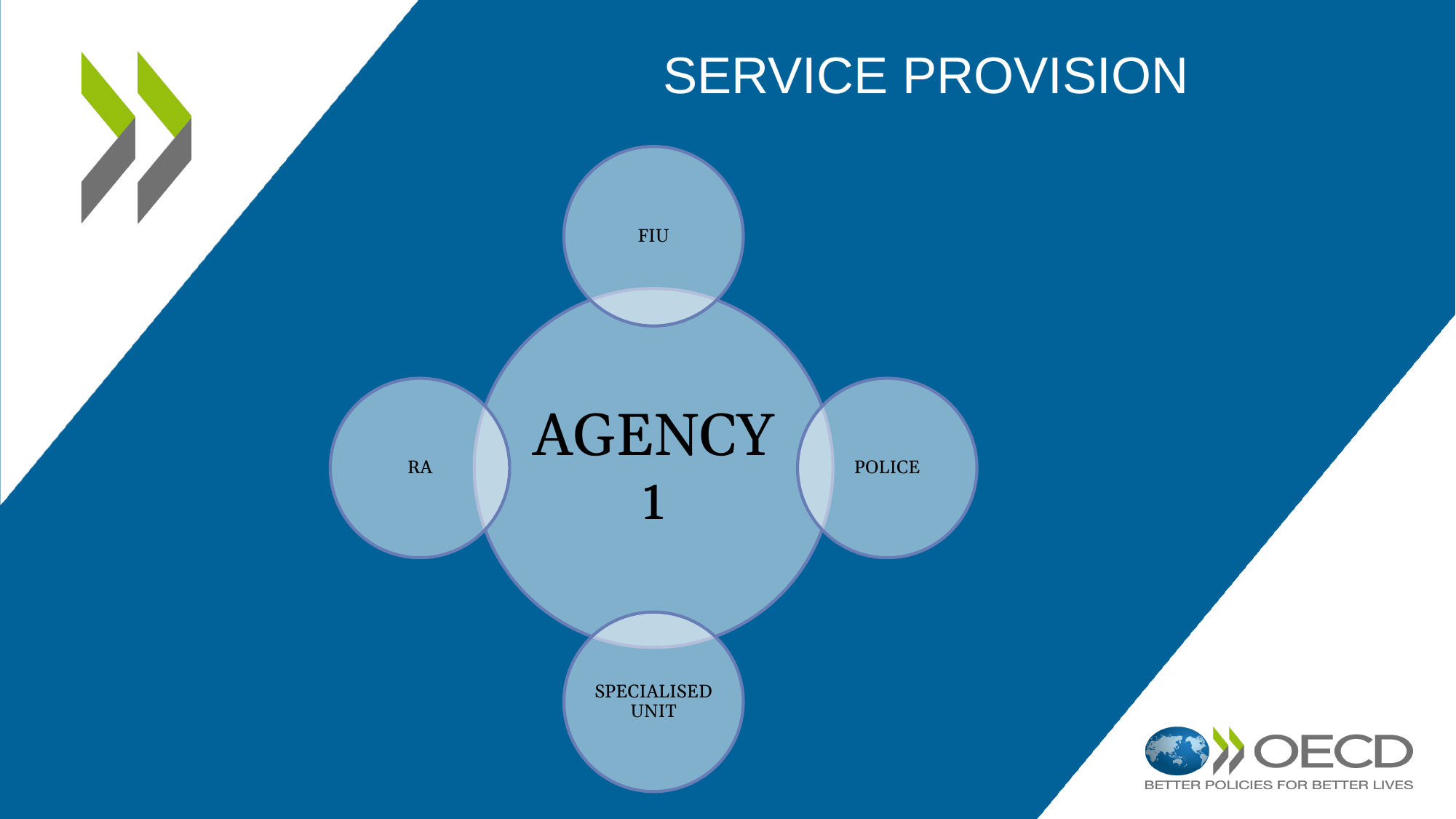

# Service provision
AGENCY 1
FIU
POLICE
SPECIALISED UNIT
RA